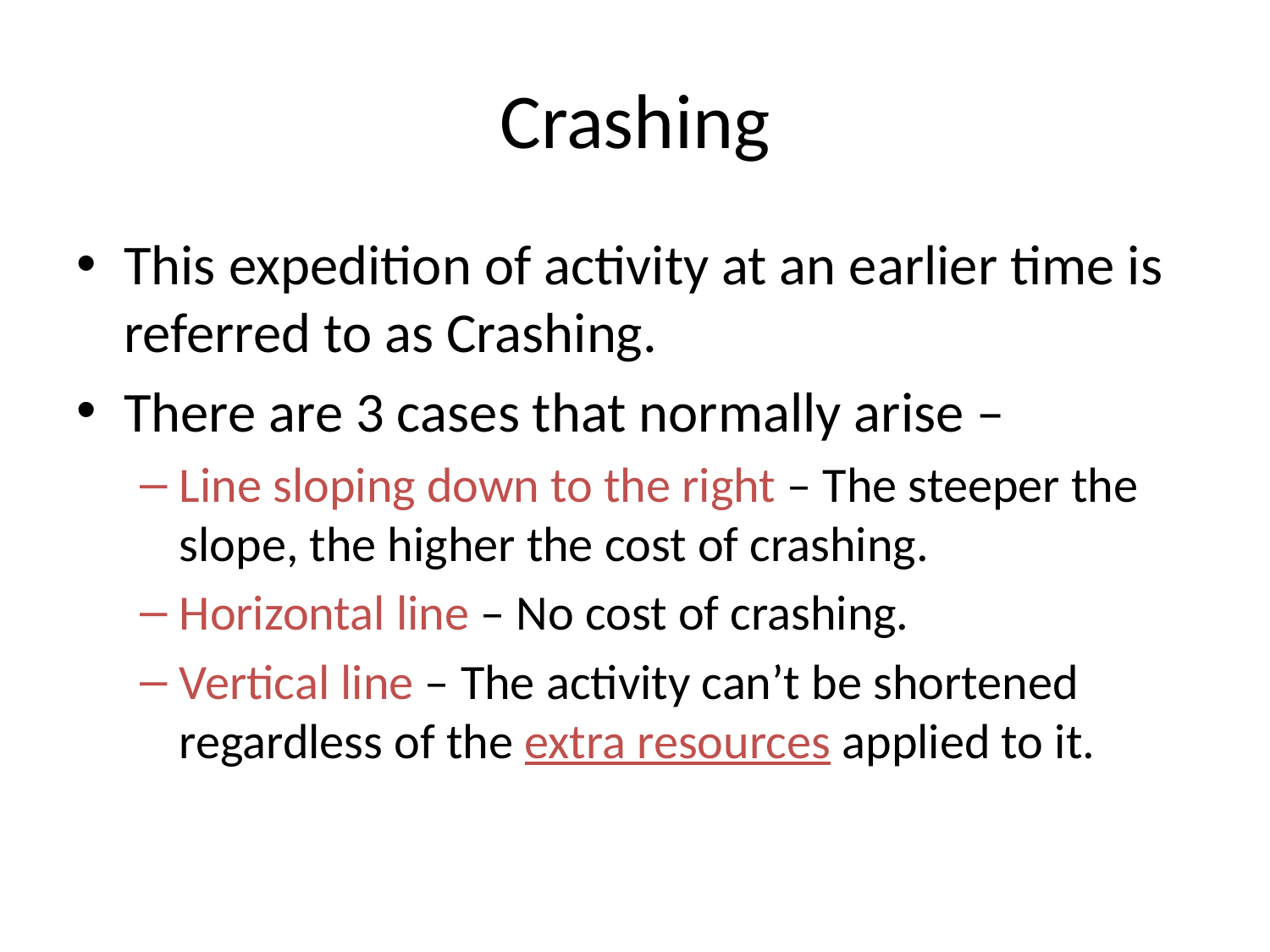

# Crashing
This expedition of activity at an earlier time is referred to as Crashing.
There are 3 cases that normally arise –
Line sloping down to the right – The steeper the slope, the higher the cost of crashing.
Horizontal line – No cost of crashing.
Vertical line – The activity can’t be shortened regardless of the extra resources applied to it.